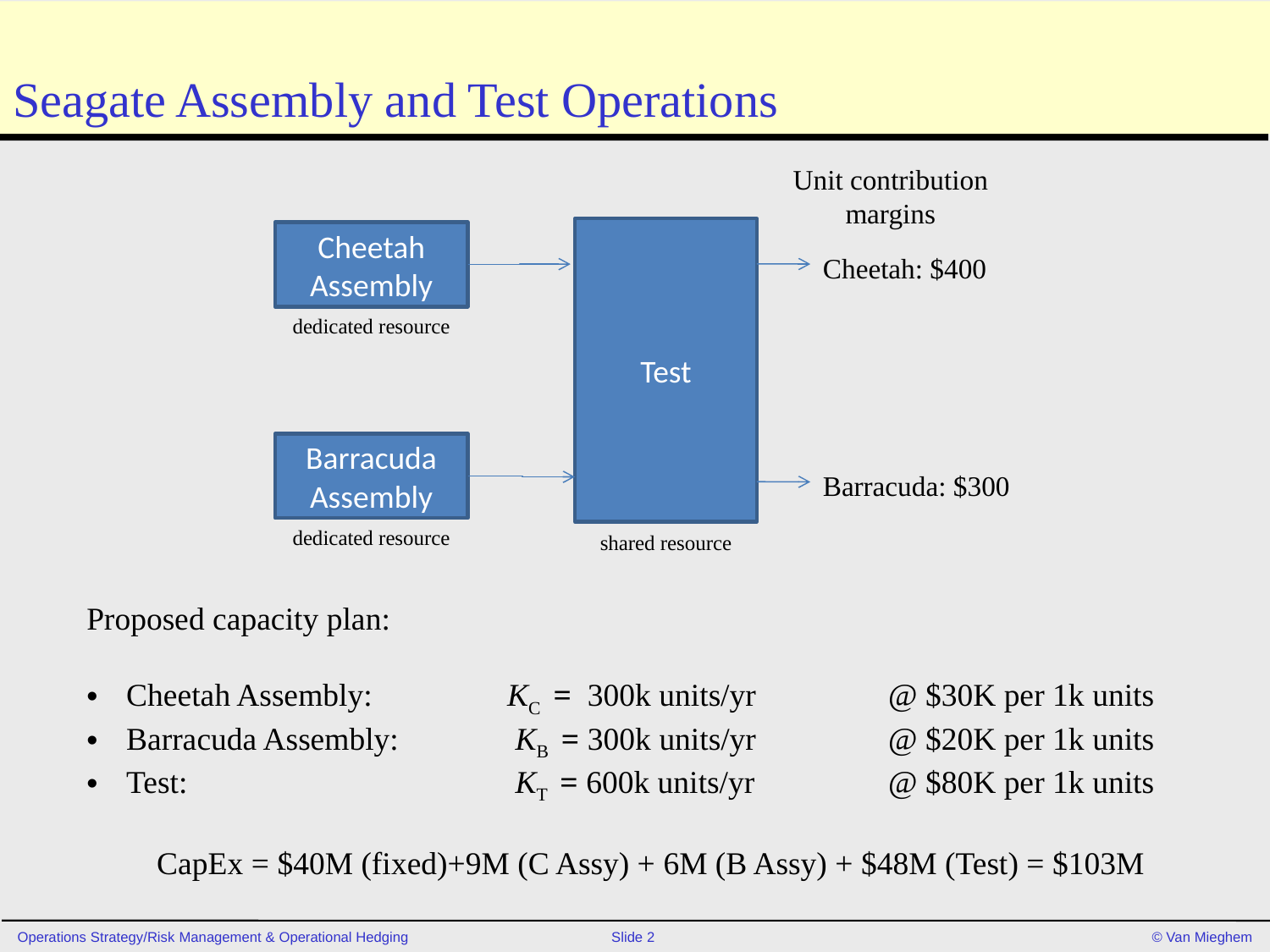

# Seagate Assembly and Test Operations
Unit contribution margins
Test
Cheetah Assembly
Cheetah: $400
dedicated resource
Barracuda Assembly
Barracuda: $300
dedicated resource
shared resource
Proposed capacity plan:

Cheetah Assembly: 	KC  =  300k units/yr		@ $30K per 1k units
Barracuda Assembly:	 KB  = 300k units/yr		@ $20K per 1k units
Test: 			 KT  = 600k units/yr		@ $80K per 1k units

CapEx = $40M (fixed)+9M (C Assy) + 6M (B Assy) + $48M (Test) = $103M